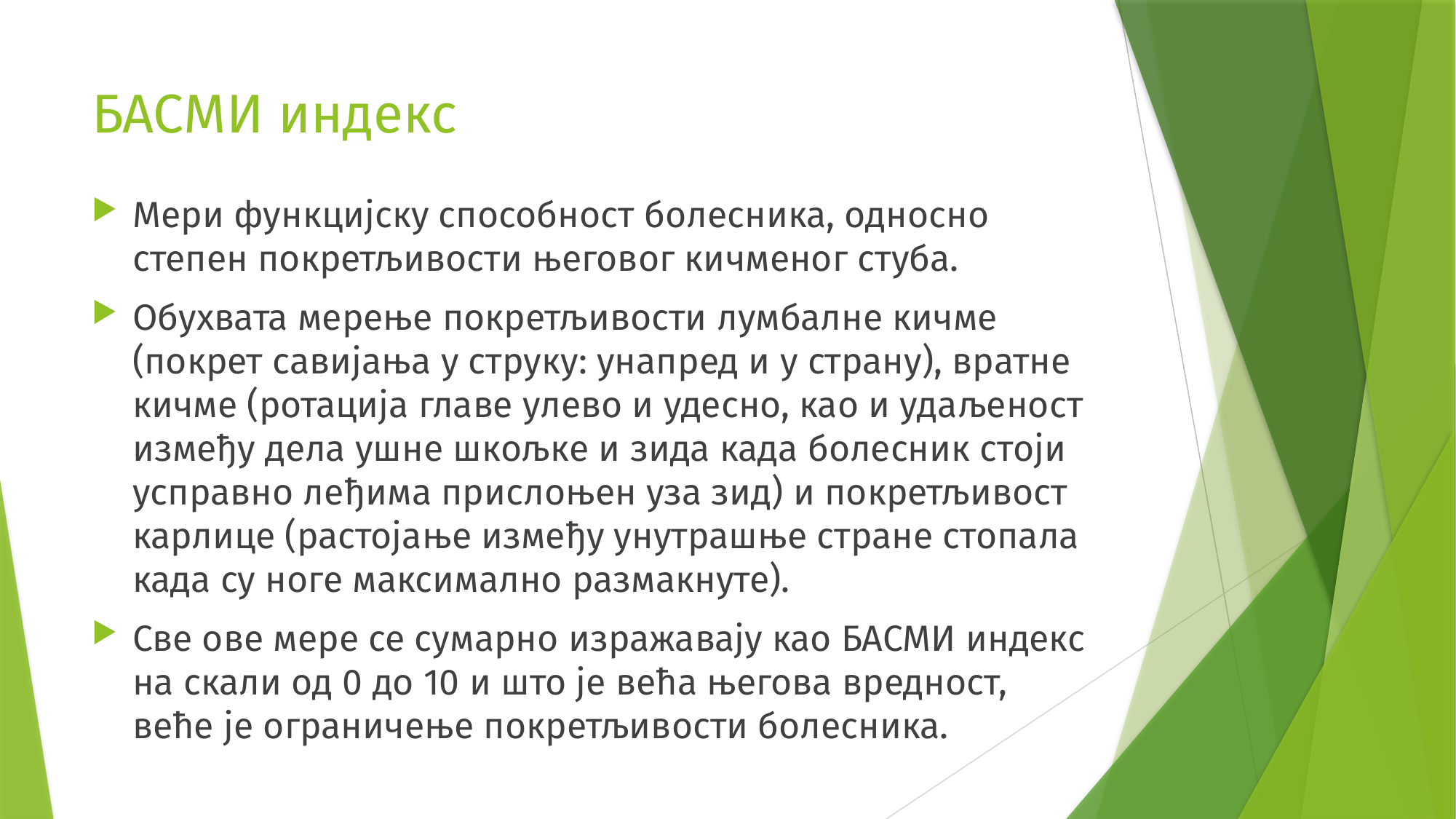

# БАСМИ индекс
Мери функцијску способност болесника, односно степен покретљивости његовог кичменог стуба.
Обухвата мерење покретљивости лумбалне кичме (покрет савијања у струку: унапред и у страну), вратне кичме (ротација главе улево и удесно, као и удаљеност између дела ушне шкољке и зида када болесник стоји усправно леђима прислоњен уза зид) и покретљивост карлице (растојање између унутрашње стране стопала када су ноге максимално размакнуте).
Све ове мере се сумарно изражавају као БАСМИ индекс на скали од 0 до 10 и што је већа његова вредност, веће је ограничење покретљивости болесника.